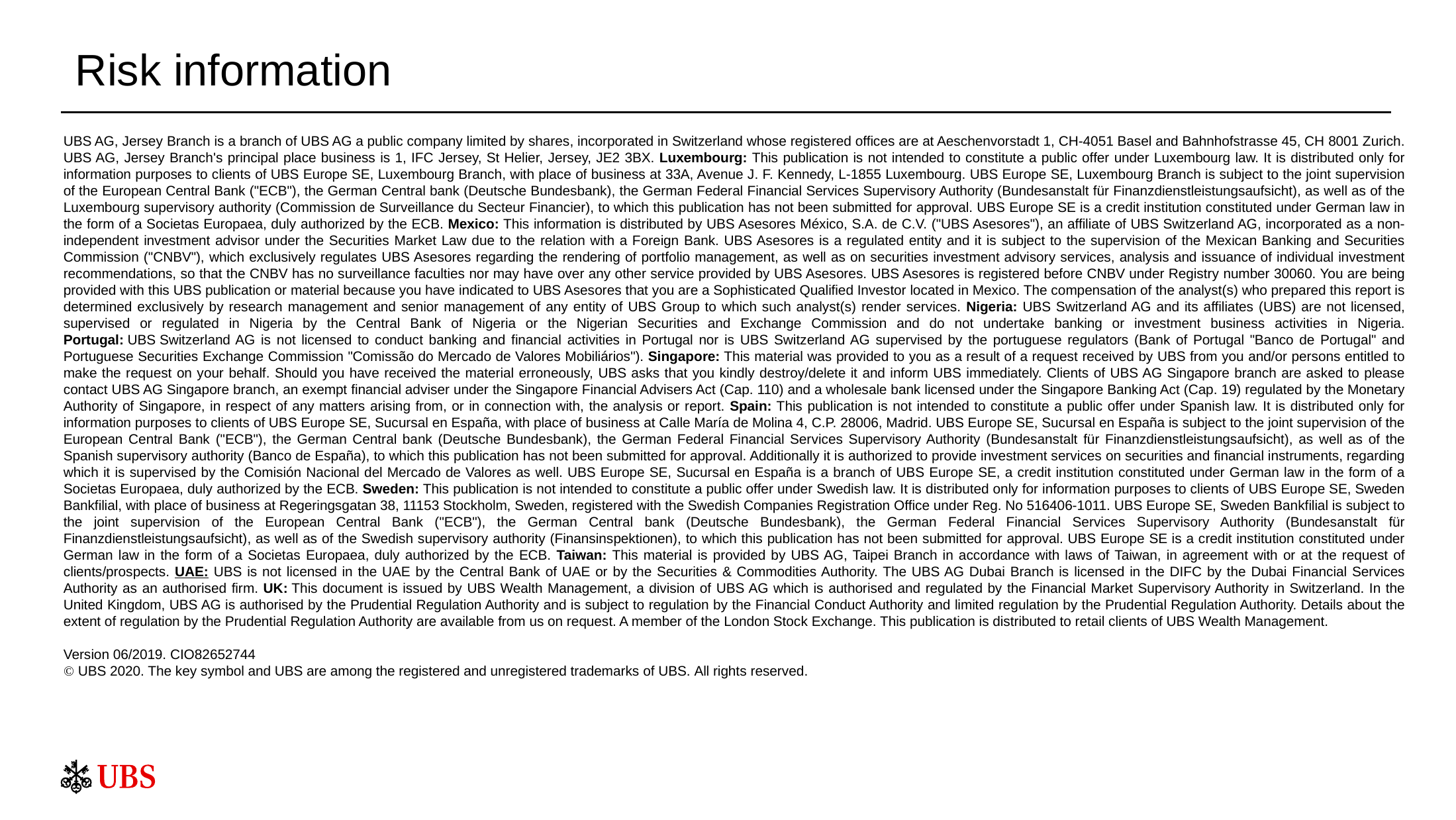

# Risk information
UBS AG, Jersey Branch is a branch of UBS AG a public company limited by shares, incorporated in Switzerland whose registered offices are at Aeschenvorstadt 1, CH-4051 Basel and Bahnhofstrasse 45, CH 8001 Zurich. UBS AG, Jersey Branch's principal place business is 1, IFC Jersey, St Helier, Jersey, JE2 3BX. Luxembourg: This publication is not intended to constitute a public offer under Luxembourg law. It is distributed only for information purposes to clients of UBS Europe SE, Luxembourg Branch, with place of business at 33A, Avenue J. F. Kennedy, L-1855 Luxembourg. UBS Europe SE, Luxembourg Branch is subject to the joint supervision of the European Central Bank ("ECB"), the German Central bank (Deutsche Bundesbank), the German Federal Financial Services Supervisory Authority (Bundesanstalt für Finanzdienstleistungsaufsicht), as well as of the Luxembourg supervisory authority (Commission de Surveillance du Secteur Financier), to which this publication has not been submitted for approval. UBS Europe SE is a credit institution constituted under German law in the form of a Societas Europaea, duly authorized by the ECB. Mexico: This information is distributed by UBS Asesores México, S.A. de C.V. ("UBS Asesores"), an affiliate of UBS Switzerland AG, incorporated as a non-independent investment advisor under the Securities Market Law due to the relation with a Foreign Bank. UBS Asesores is a regulated entity and it is subject to the supervision of the Mexican Banking and Securities Commission ("CNBV"), which exclusively regulates UBS Asesores regarding the rendering of portfolio management, as well as on securities investment advisory services, analysis and issuance of individual investment recommendations, so that the CNBV has no surveillance faculties nor may have over any other service provided by UBS Asesores. UBS Asesores is registered before CNBV under Registry number 30060. You are being provided with this UBS publication or material because you have indicated to UBS Asesores that you are a Sophisticated Qualified Investor located in Mexico. The compensation of the analyst(s) who prepared this report is determined exclusively by research management and senior management of any entity of UBS Group to which such analyst(s) render services. Nigeria: UBS Switzerland AG and its affiliates (UBS) are not licensed, supervised or regulated in Nigeria by the Central Bank of Nigeria or the Nigerian Securities and Exchange Commission and do not undertake banking or investment business activities in Nigeria. Portugal: UBS Switzerland AG is not licensed to conduct banking and financial activities in Portugal nor is UBS Switzerland AG supervised by the portuguese regulators (Bank of Portugal "Banco de Portugal" and Portuguese Securities Exchange Commission "Comissão do Mercado de Valores Mobiliários"). Singapore: This material was provided to you as a result of a request received by UBS from you and/or persons entitled to make the request on your behalf. Should you have received the material erroneously, UBS asks that you kindly destroy/delete it and inform UBS immediately. Clients of UBS AG Singapore branch are asked to please contact UBS AG Singapore branch, an exempt financial adviser under the Singapore Financial Advisers Act (Cap. 110) and a wholesale bank licensed under the Singapore Banking Act (Cap. 19) regulated by the Monetary Authority of Singapore, in respect of any matters arising from, or in connection with, the analysis or report. Spain: This publication is not intended to constitute a public offer under Spanish law. It is distributed only for information purposes to clients of UBS Europe SE, Sucursal en España, with place of business at Calle María de Molina 4, C.P. 28006, Madrid. UBS Europe SE, Sucursal en España is subject to the joint supervision of the European Central Bank ("ECB"), the German Central bank (Deutsche Bundesbank), the German Federal Financial Services Supervisory Authority (Bundesanstalt für Finanzdienstleistungsaufsicht), as well as of the Spanish supervisory authority (Banco de España), to which this publication has not been submitted for approval. Additionally it is authorized to provide investment services on securities and financial instruments, regarding which it is supervised by the Comisión Nacional del Mercado de Valores as well. UBS Europe SE, Sucursal en España is a branch of UBS Europe SE, a credit institution constituted under German law in the form of a Societas Europaea, duly authorized by the ECB. Sweden: This publication is not intended to constitute a public offer under Swedish law. It is distributed only for information purposes to clients of UBS Europe SE, Sweden Bankfilial, with place of business at Regeringsgatan 38, 11153 Stockholm, Sweden, registered with the Swedish Companies Registration Office under Reg. No 516406-1011. UBS Europe SE, Sweden Bankfilial is subject to the joint supervision of the European Central Bank ("ECB"), the German Central bank (Deutsche Bundesbank), the German Federal Financial Services Supervisory Authority (Bundesanstalt für Finanzdienstleistungsaufsicht), as well as of the Swedish supervisory authority (Finansinspektionen), to which this publication has not been submitted for approval. UBS Europe SE is a credit institution constituted under German law in the form of a Societas Europaea, duly authorized by the ECB. Taiwan: This material is provided by UBS AG, Taipei Branch in accordance with laws of Taiwan, in agreement with or at the request of clients/prospects. UAE: UBS is not licensed in the UAE by the Central Bank of UAE or by the Securities & Commodities Authority. The UBS AG Dubai Branch is licensed in the DIFC by the Dubai Financial Services Authority as an authorised firm. UK: This document is issued by UBS Wealth Management, a division of UBS AG which is authorised and regulated by the Financial Market Supervisory Authority in Switzerland. In the United Kingdom, UBS AG is authorised by the Prudential Regulation Authority and is subject to regulation by the Financial Conduct Authority and limited regulation by the Prudential Regulation Authority. Details about the extent of regulation by the Prudential Regulation Authority are available from us on request. A member of the London Stock Exchange. This publication is distributed to retail clients of UBS Wealth Management.

Version 06/2019. CIO82652744
© UBS 2020. The key symbol and UBS are among the registered and unregistered trademarks of UBS. All rights reserved.